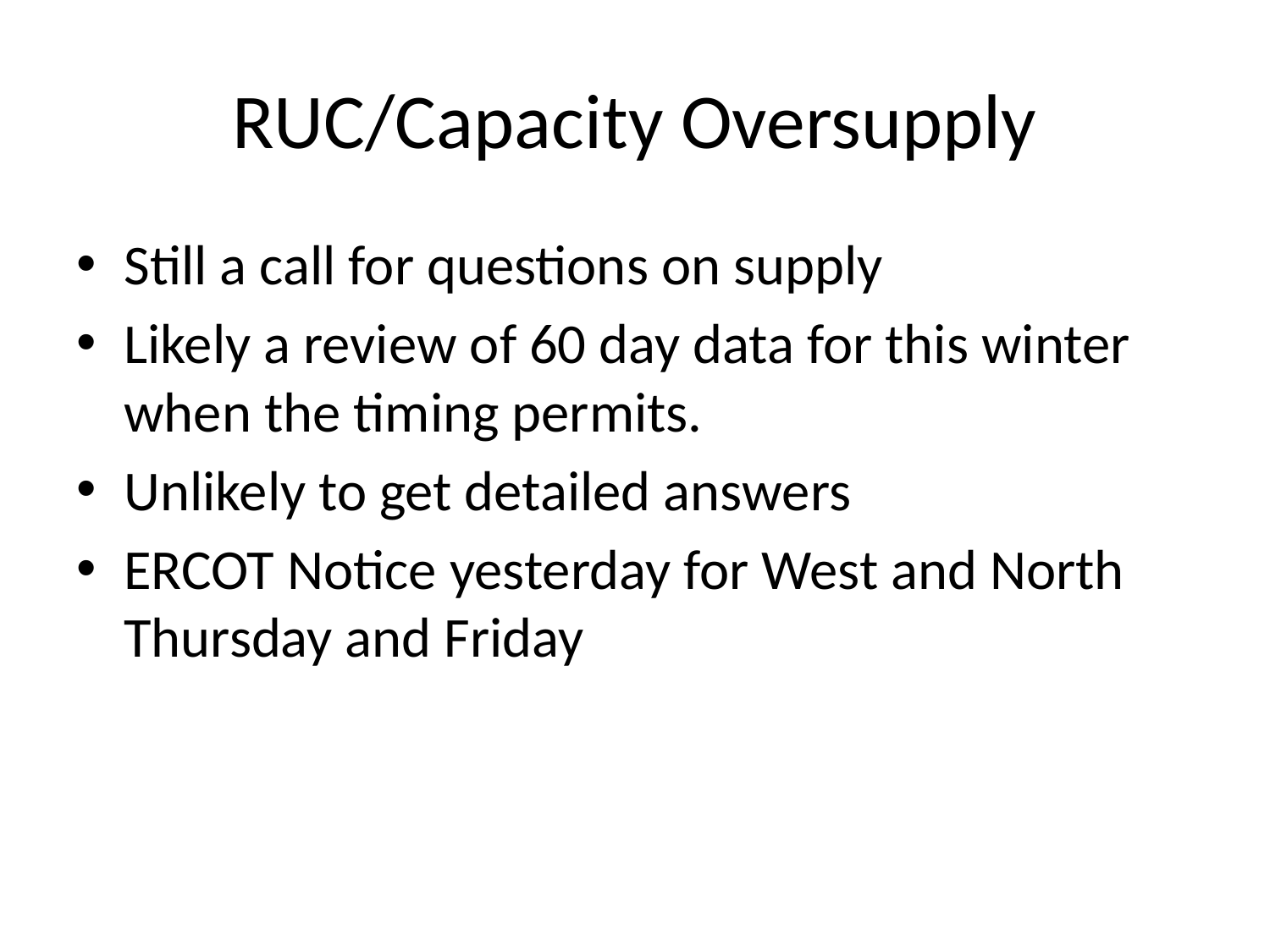

# RUC/Capacity Oversupply
Still a call for questions on supply
Likely a review of 60 day data for this winter when the timing permits.
Unlikely to get detailed answers
ERCOT Notice yesterday for West and North Thursday and Friday